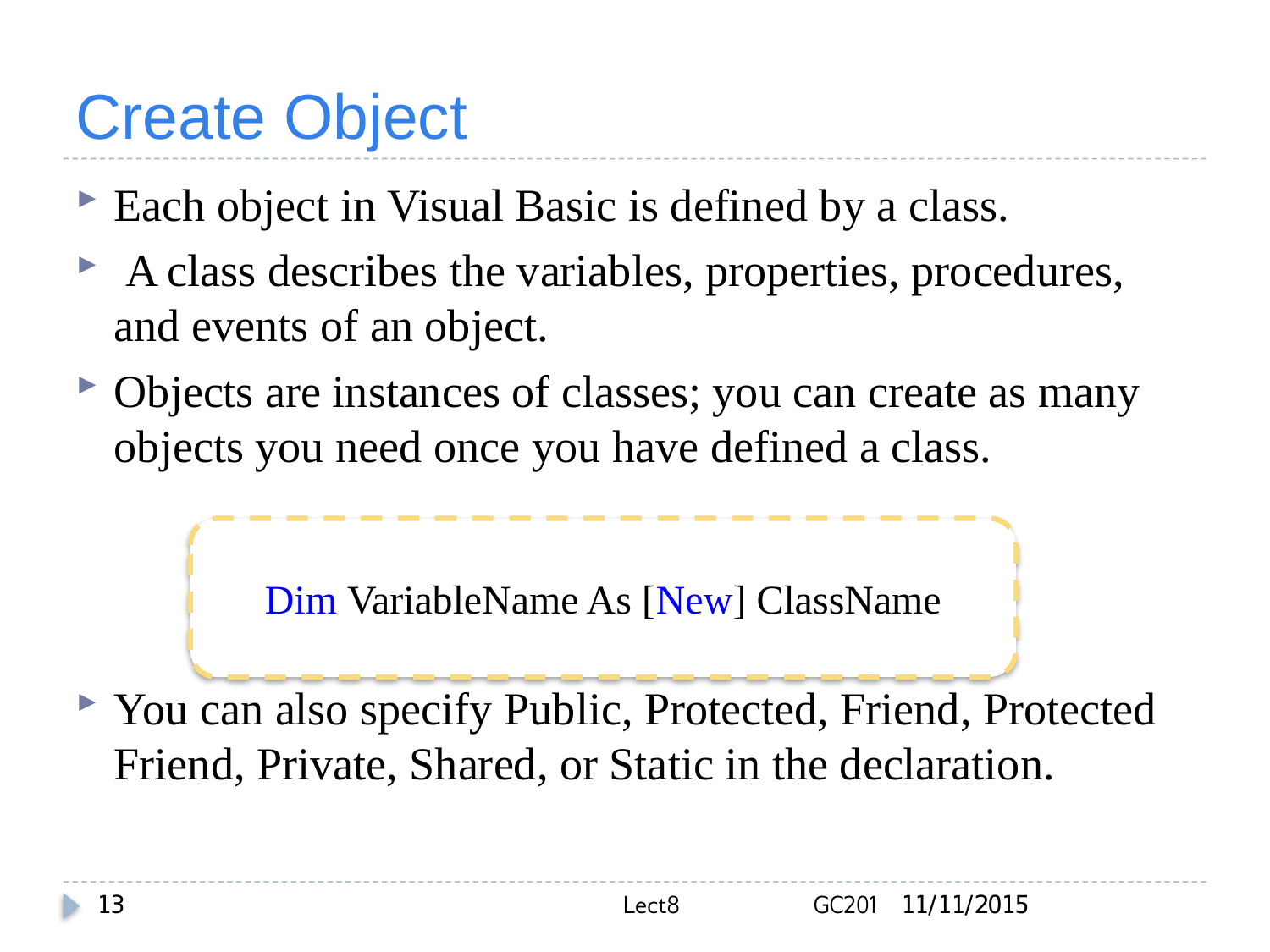

# Create Object
Each object in Visual Basic is defined by a class.
 A class describes the variables, properties, procedures, and events of an object.
Objects are instances of classes; you can create as many objects you need once you have defined a class.

You can also specify Public, Protected, Friend, Protected Friend, Private, Shared, or Static in the declaration.
Dim VariableName As [New] ClassName
13
Lect8                  GC201
11/11/2015